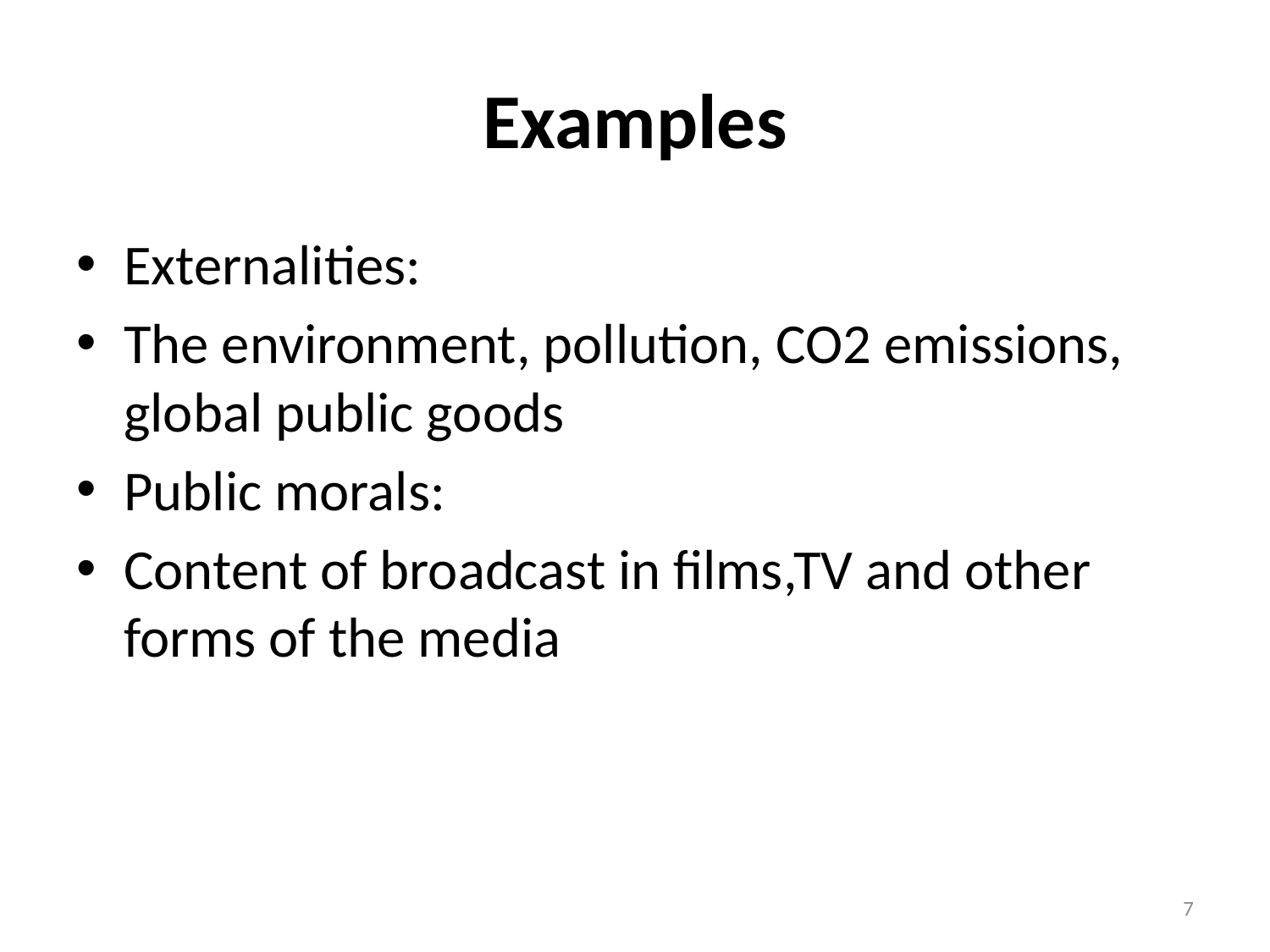

# Examples
Externalities:
The environment, pollution, CO2 emissions, global public goods
Public morals:
Content of broadcast in films,TV and other forms of the media

7